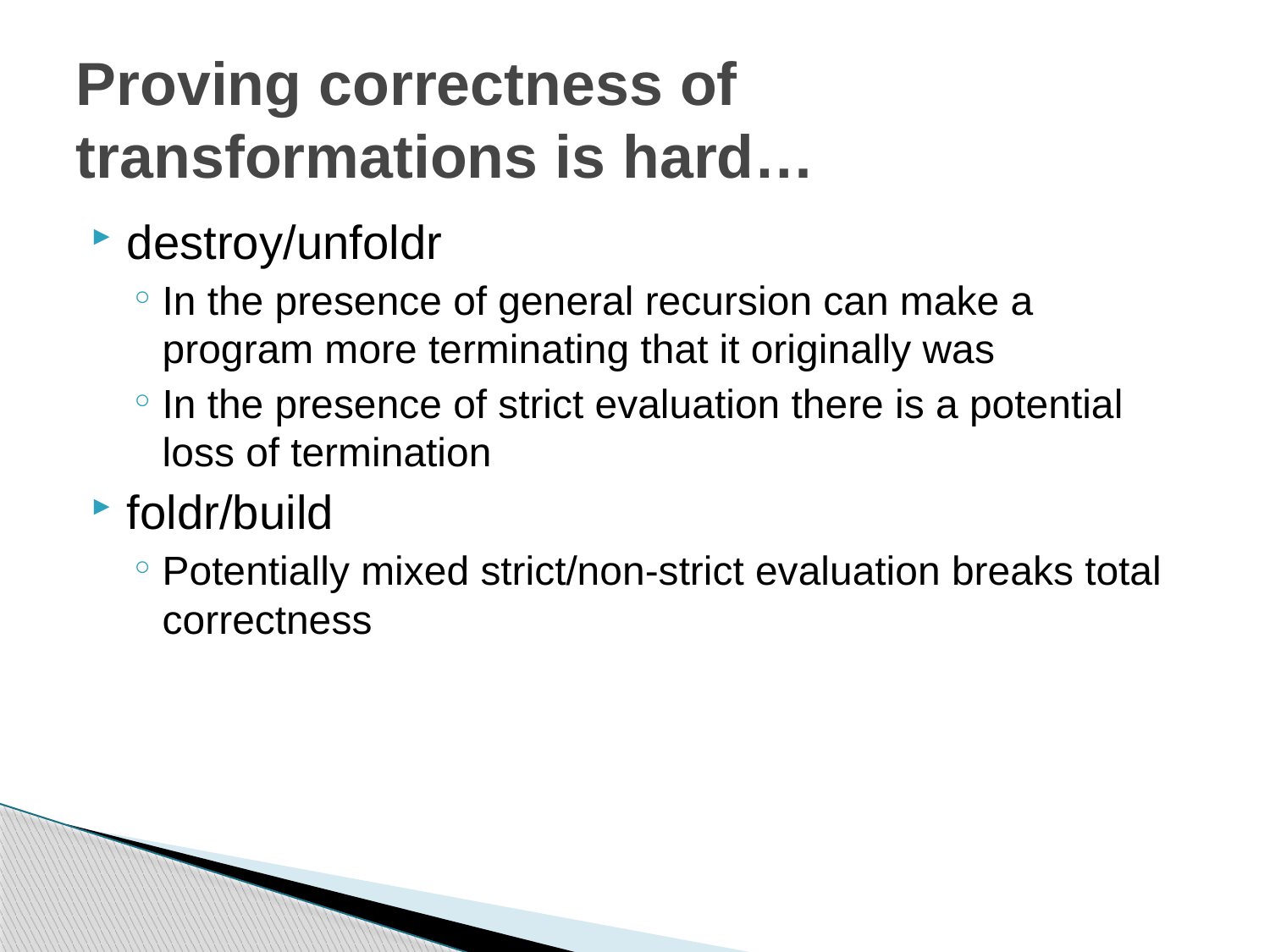

# Proving correctness of transformations is hard…
destroy/unfoldr
In the presence of general recursion can make a program more terminating that it originally was
In the presence of strict evaluation there is a potential loss of termination
foldr/build
Potentially mixed strict/non-strict evaluation breaks total correctness